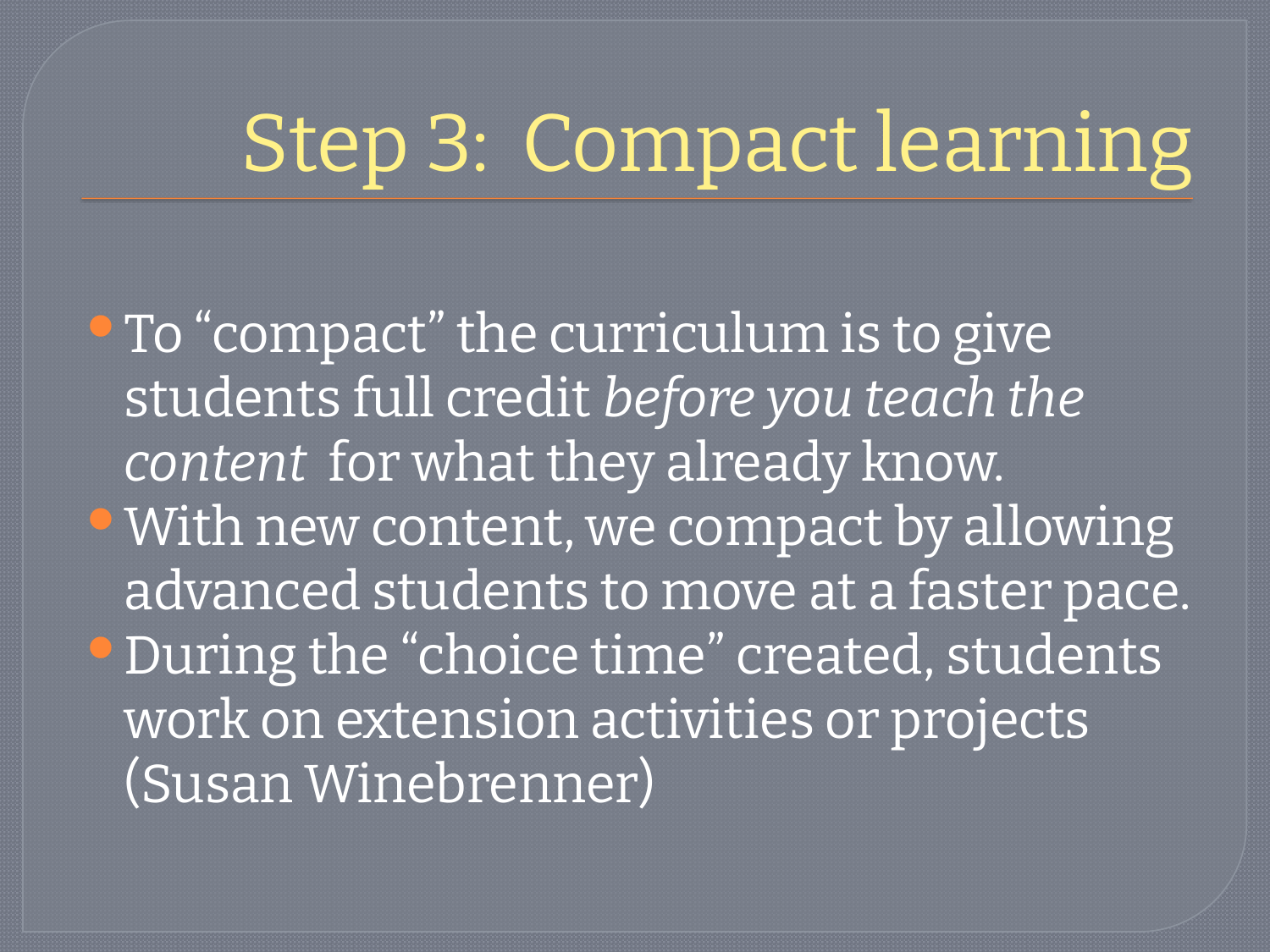

# Step 3:  Compact learning

To “compact” the curriculum is to give students full credit before you teach the content  for what they already know.
With new content, we compact by allowing advanced students to move at a faster pace.
During the “choice time” created, students work on extension activities or projects (Susan Winebrenner)